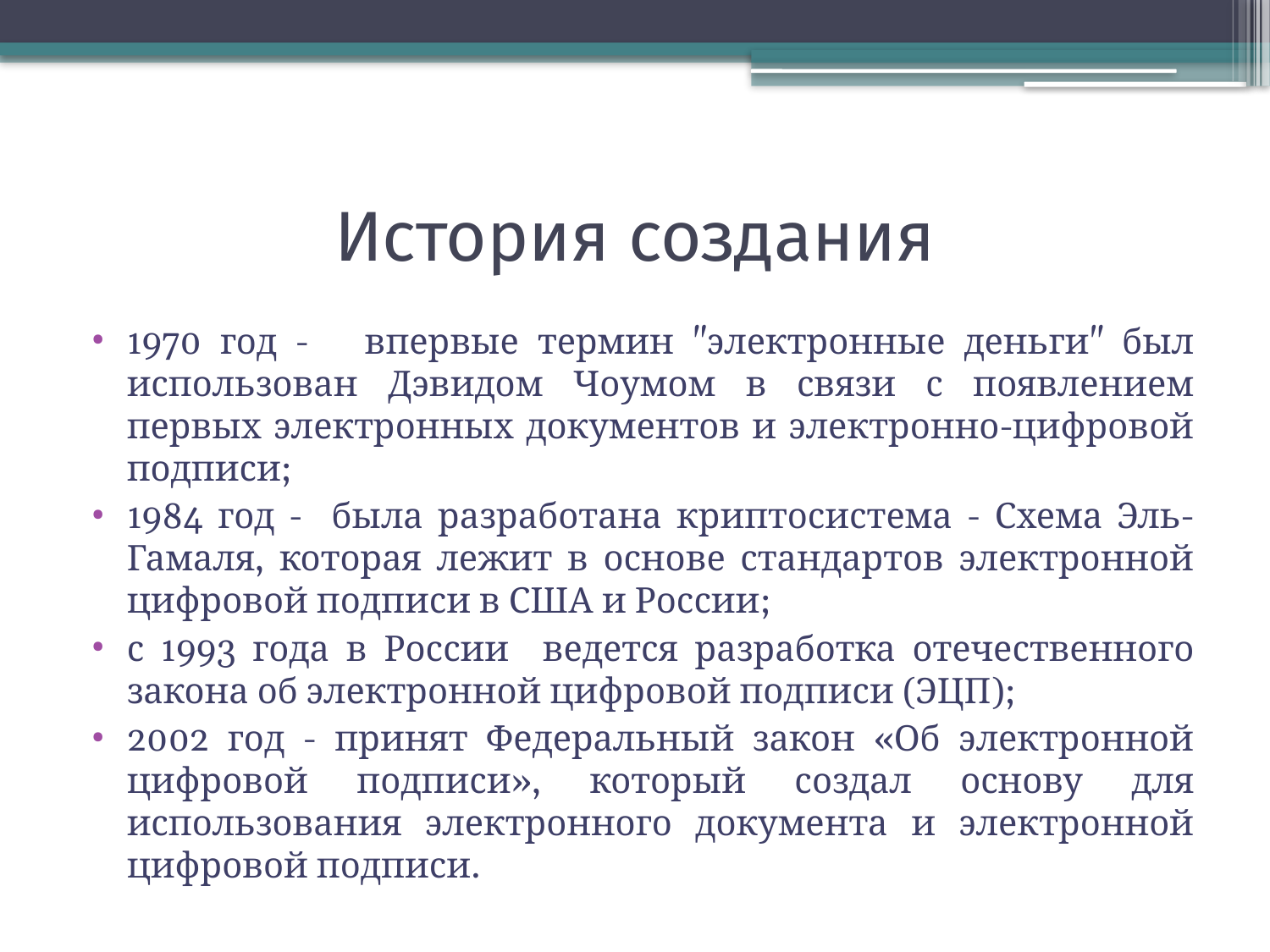

# История создания
1970 год -   впервые термин "электронные деньги" был использован Дэвидом Чоумом в связи с появлением первых электронных документов и электронно-цифровой подписи;
1984 год -  была разработана криптосистема - Схема Эль-Гамаля, которая лежит в основе стандартов электронной цифровой подписи в США и России;
с 1993 года в России  ведется разработка отечественного закона об электронной цифровой подписи (ЭЦП);
2002 год - принят Федеральный закон «Об электронной цифровой подписи», который создал основу для использования электронного документа и электронной цифровой подписи.